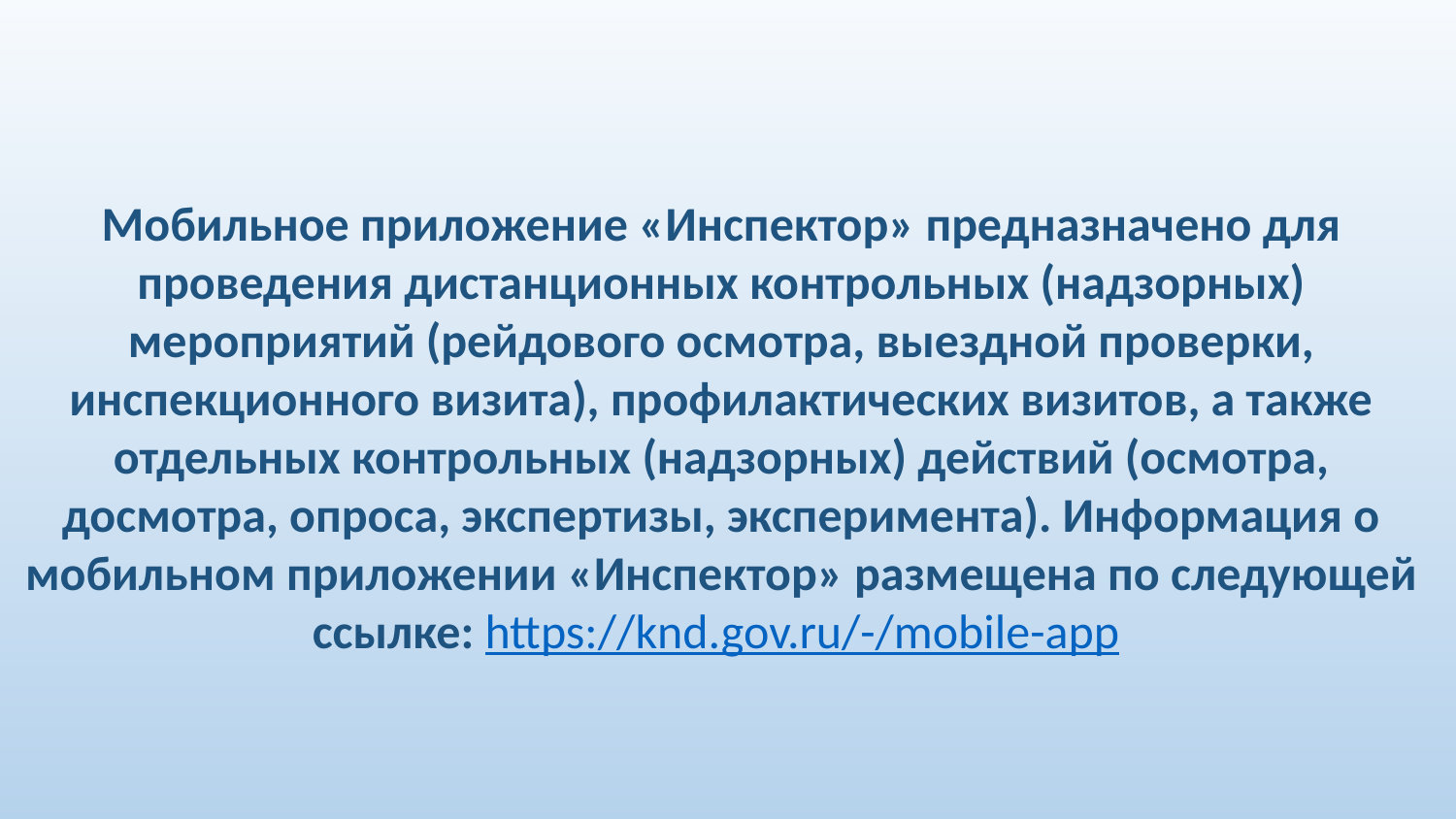

Мобильное приложение «Инспектор» предназначено для проведения дистанционных контрольных (надзорных) мероприятий (рейдового осмотра, выездной проверки, инспекционного визита), профилактических визитов, а также отдельных контрольных (надзорных) действий (осмотра, досмотра, опроса, экспертизы, эксперимента). Информация о мобильном приложении «Инспектор» размещена по следующей ссылке: https://knd.gov.ru/-/mobile-app